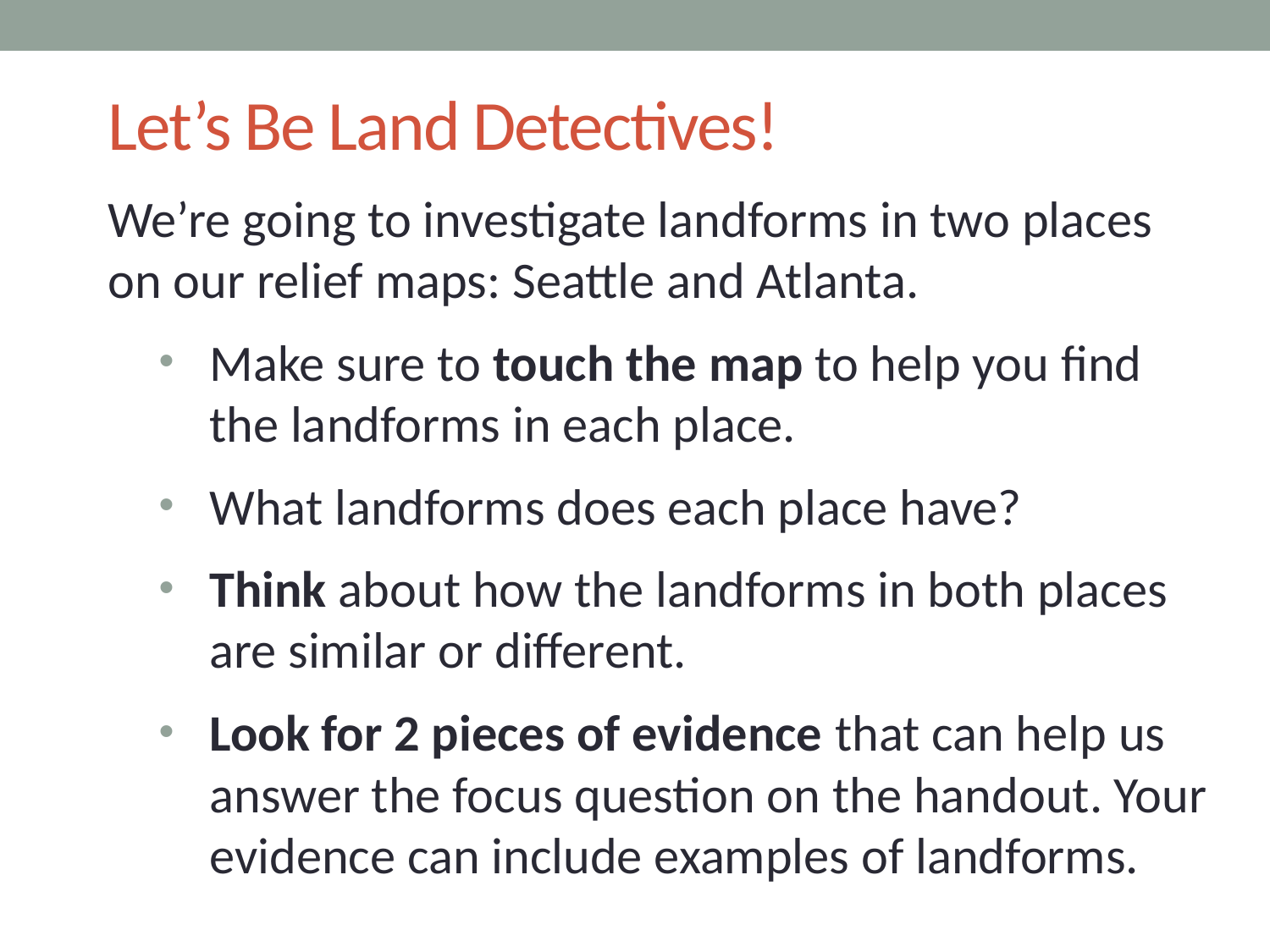

# Let’s Be Land Detectives!
We’re going to investigate landforms in two places on our relief maps: Seattle and Atlanta.
Make sure to touch the map to help you find the landforms in each place.
What landforms does each place have?
Think about how the landforms in both places are similar or different.
Look for 2 pieces of evidence that can help us answer the focus question on the handout. Your evidence can include examples of landforms.